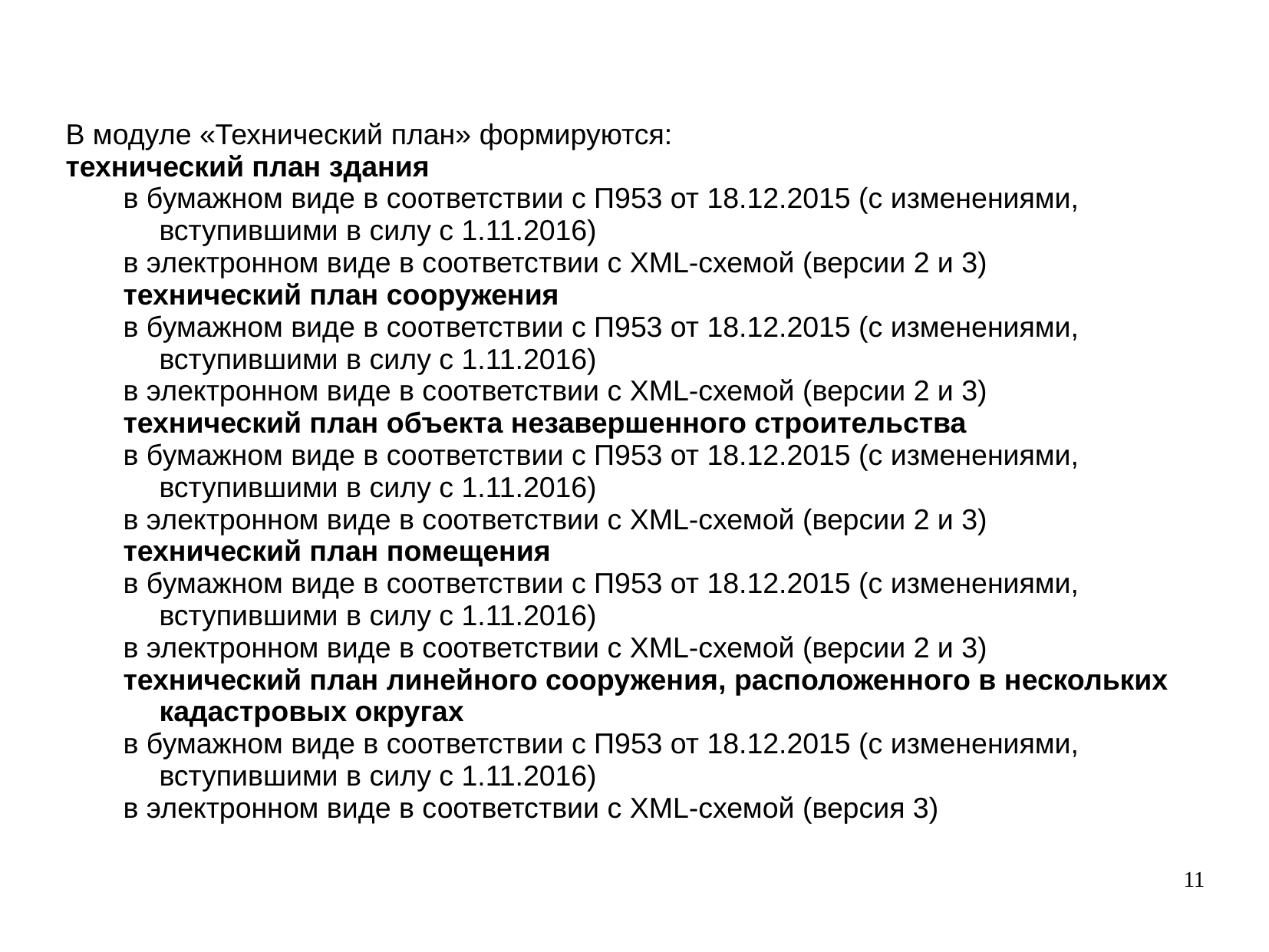

В модуле «Технический план» формируются:
технический план здания
в бумажном виде в соответствии с П953 от 18.12.2015 (с изменениями, вступившими в силу с 1.11.2016)
в электронном виде в соответствии с XML-схемой (версии 2 и 3)
технический план сооружения
в бумажном виде в соответствии с П953 от 18.12.2015 (с изменениями, вступившими в силу с 1.11.2016)
в электронном виде в соответствии с XML-схемой (версии 2 и 3)
технический план объекта незавершенного строительства
в бумажном виде в соответствии с П953 от 18.12.2015 (с изменениями, вступившими в силу с 1.11.2016)
в электронном виде в соответствии с XML-схемой (версии 2 и 3)
технический план помещения
в бумажном виде в соответствии с П953 от 18.12.2015 (с изменениями, вступившими в силу с 1.11.2016)
в электронном виде в соответствии с XML-схемой (версии 2 и 3)
технический план линейного сооружения, расположенного в нескольких кадастровых округах
в бумажном виде в соответствии с П953 от 18.12.2015 (с изменениями, вступившими в силу с 1.11.2016)
в электронном виде в соответствии с XML-схемой (версия 3)
11